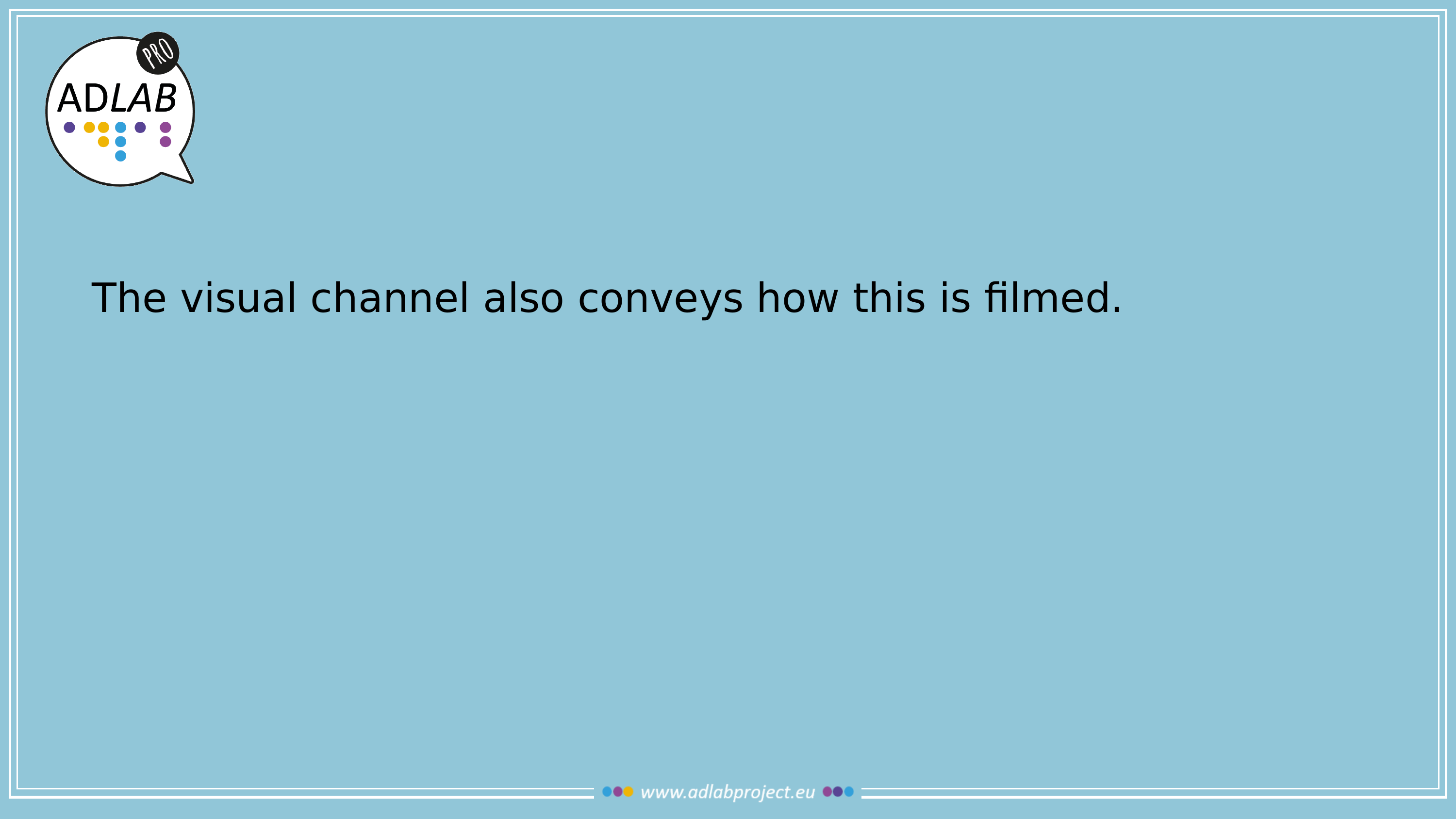

The visual channel also conveys how this is filmed.